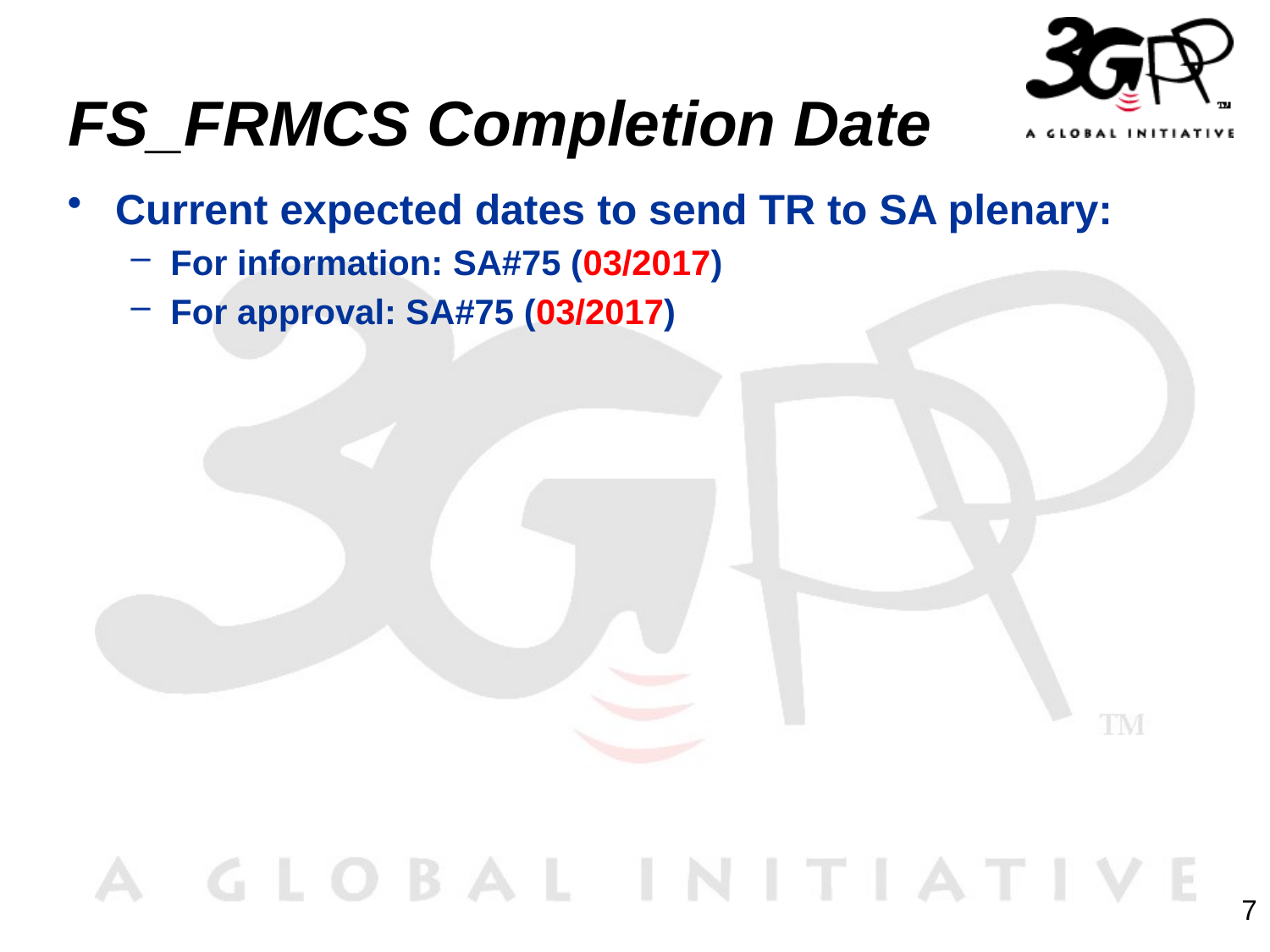

# FS_FRMCS Completion Date
Current expected dates to send TR to SA plenary:
For information: SA#75 (03/2017)
For approval: SA#75 (03/2017)
7